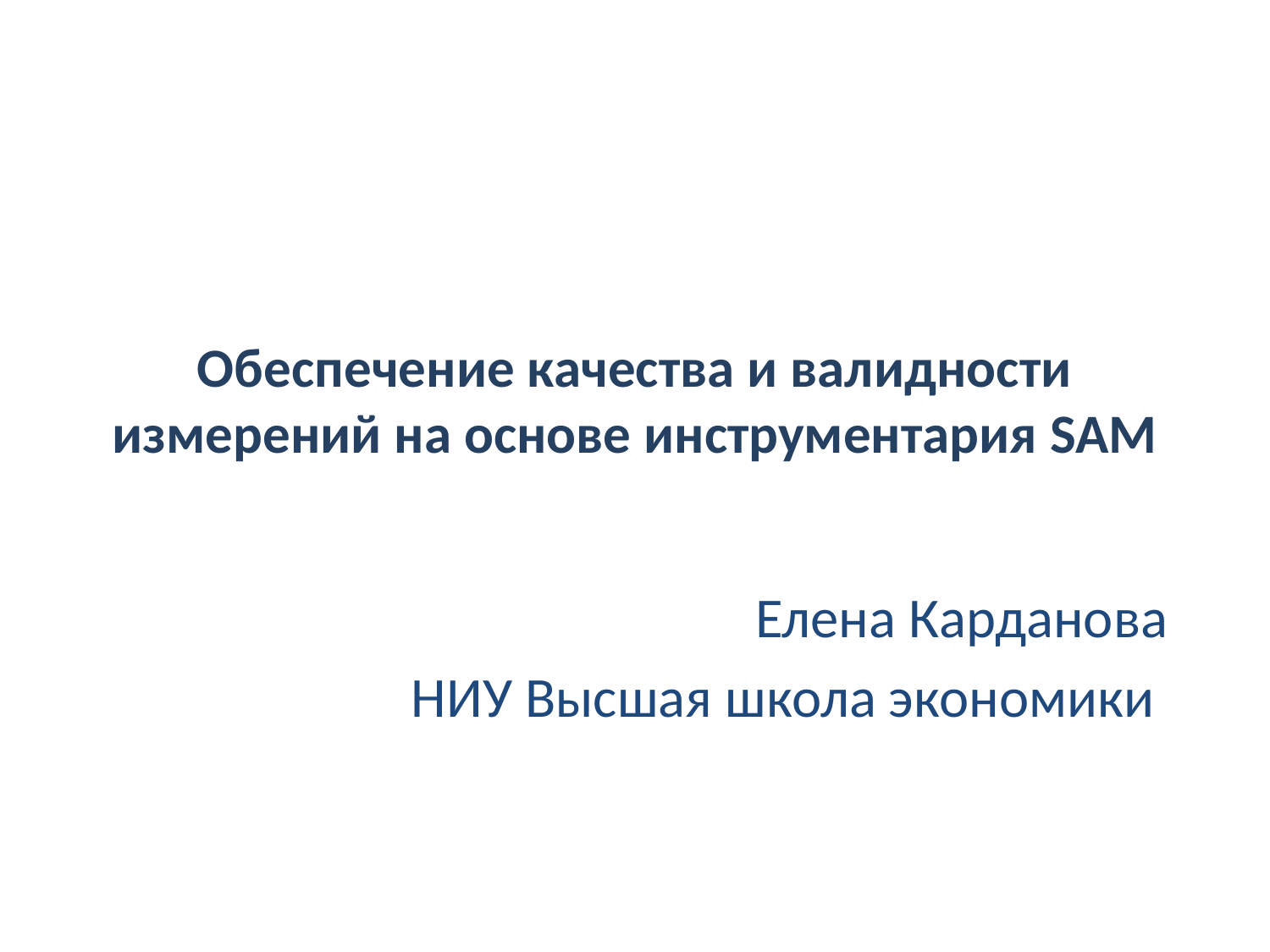

# Обеспечение качества и валидности измерений на основе инструментария SAM
Елена Карданова
НИУ Высшая школа экономики